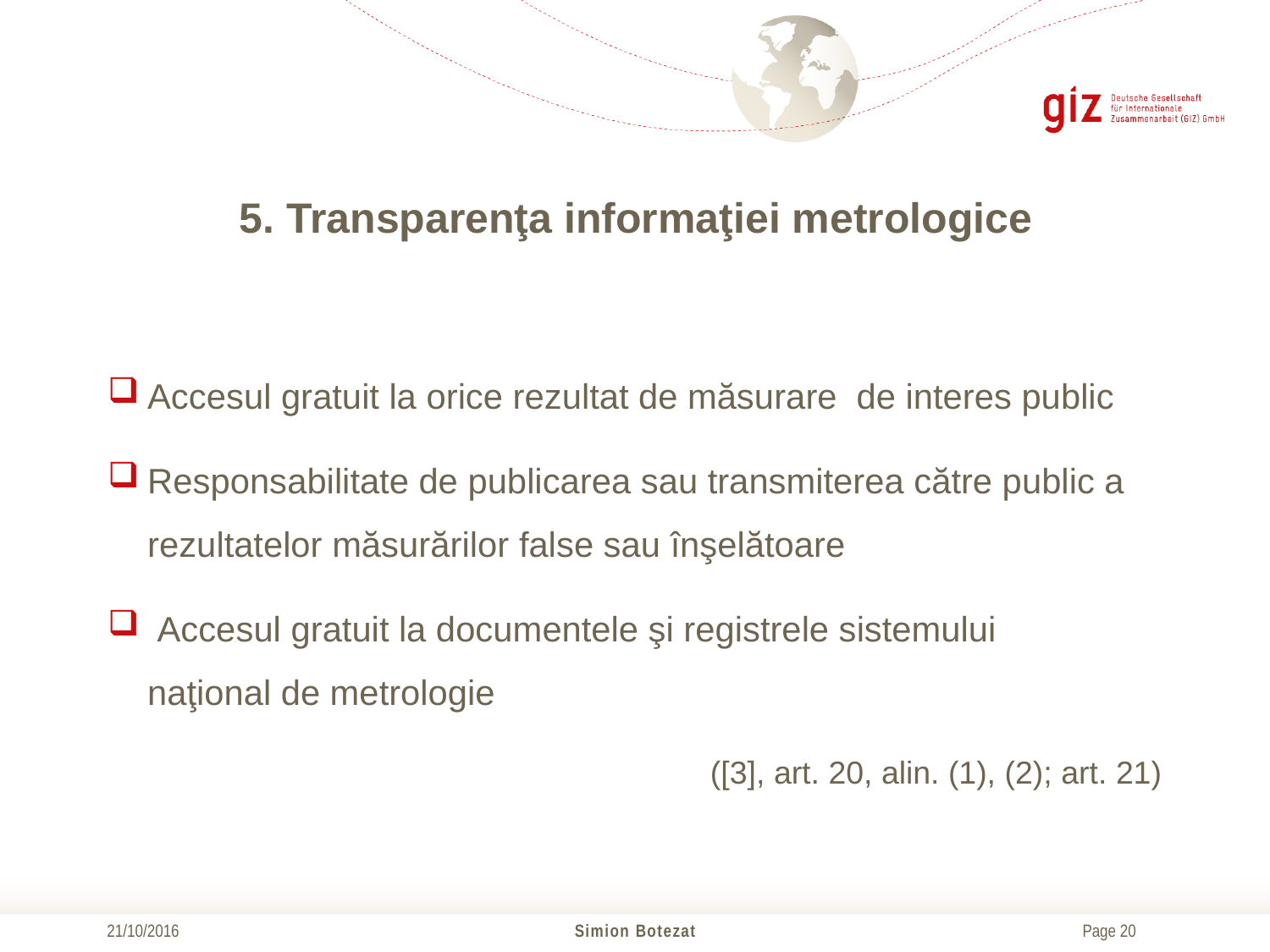

# 5. Transparenţa informaţiei metrologice

Accesul gratuit la orice rezultat de măsurare  de interes public
Responsabilitate de publicarea sau transmiterea către public a rezultatelor măsurărilor false sau înşelătoare
 Accesul gratuit la documentele şi registrele sistemului naţional de metrologie
([3], art. 20, alin. (1), (2); art. 21)

21/10/2016
Simion Botezat